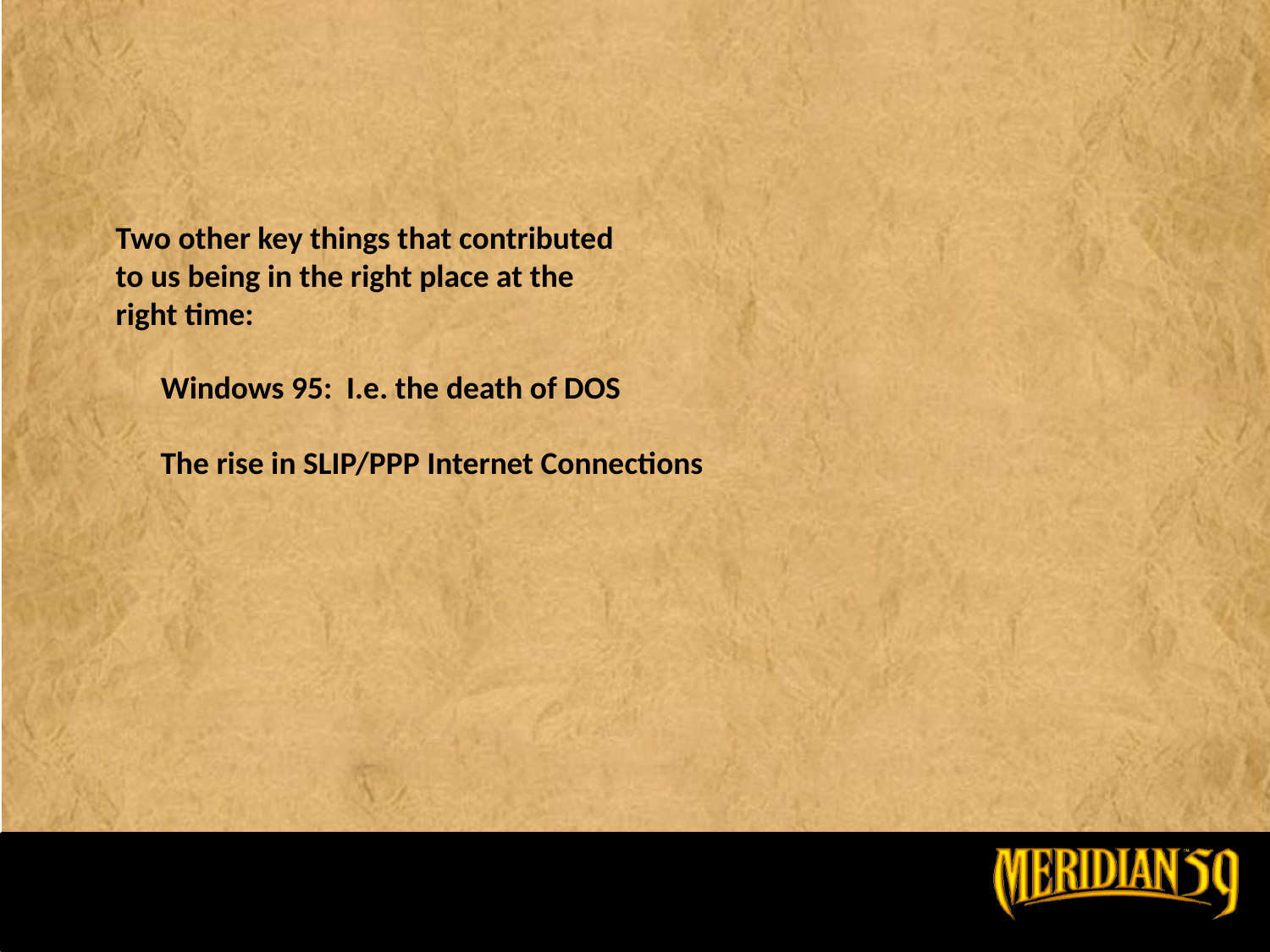

Two other key things that contributed to us being in the right place at the right time:
Windows 95:  I.e. the death of DOS
The rise in SLIP/PPP Internet Connections